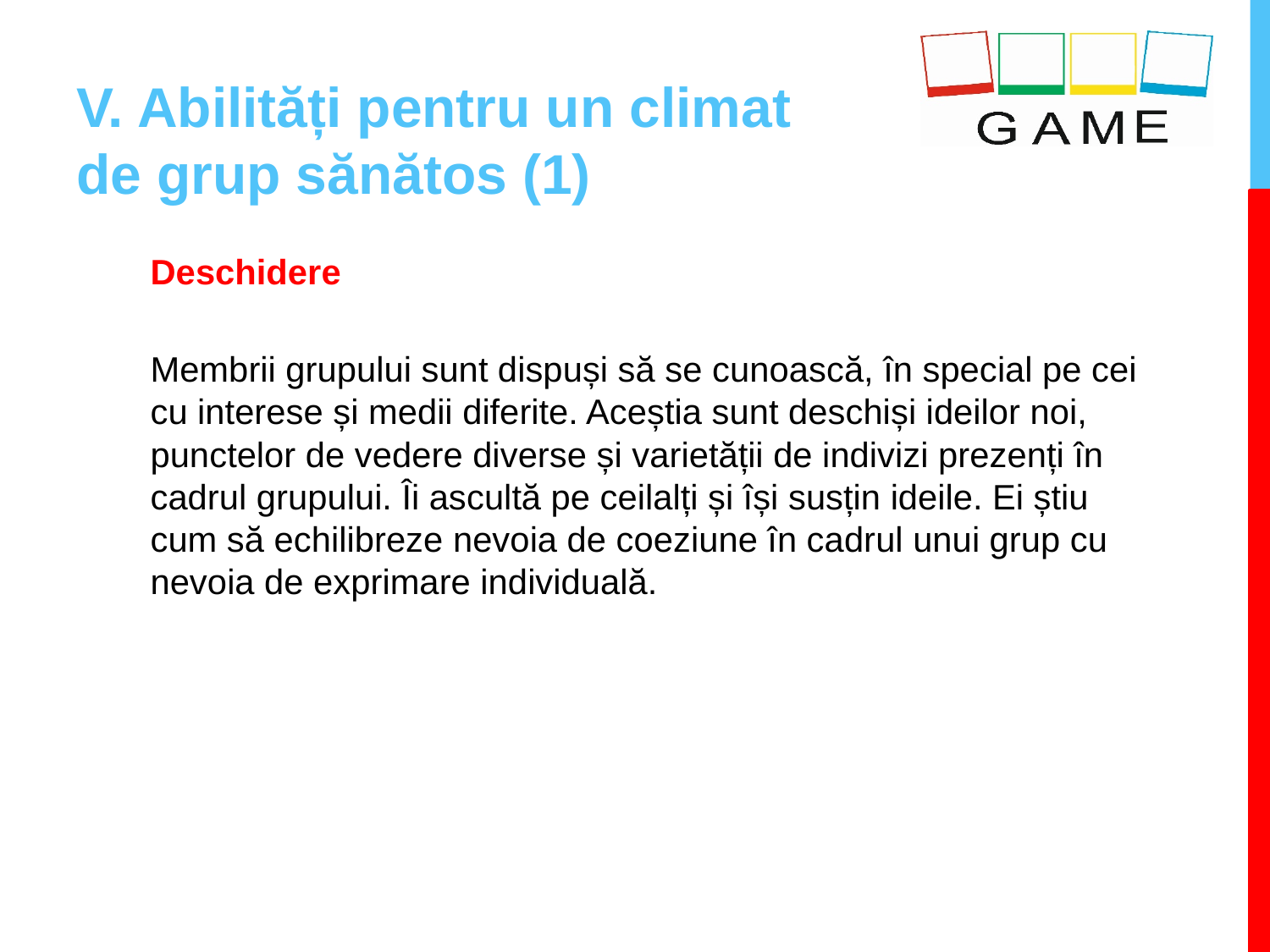

# V. Abilități pentru un climat de grup sănătos (1)
Deschidere

Membrii grupului sunt dispuși să se cunoască, în special pe cei cu interese și medii diferite. Aceștia sunt deschiși ideilor noi, punctelor de vedere diverse și varietății de indivizi prezenți în cadrul grupului. Îi ascultă pe ceilalți și își susțin ideile. Ei știu cum să echilibreze nevoia de coeziune în cadrul unui grup cu nevoia de exprimare individuală.